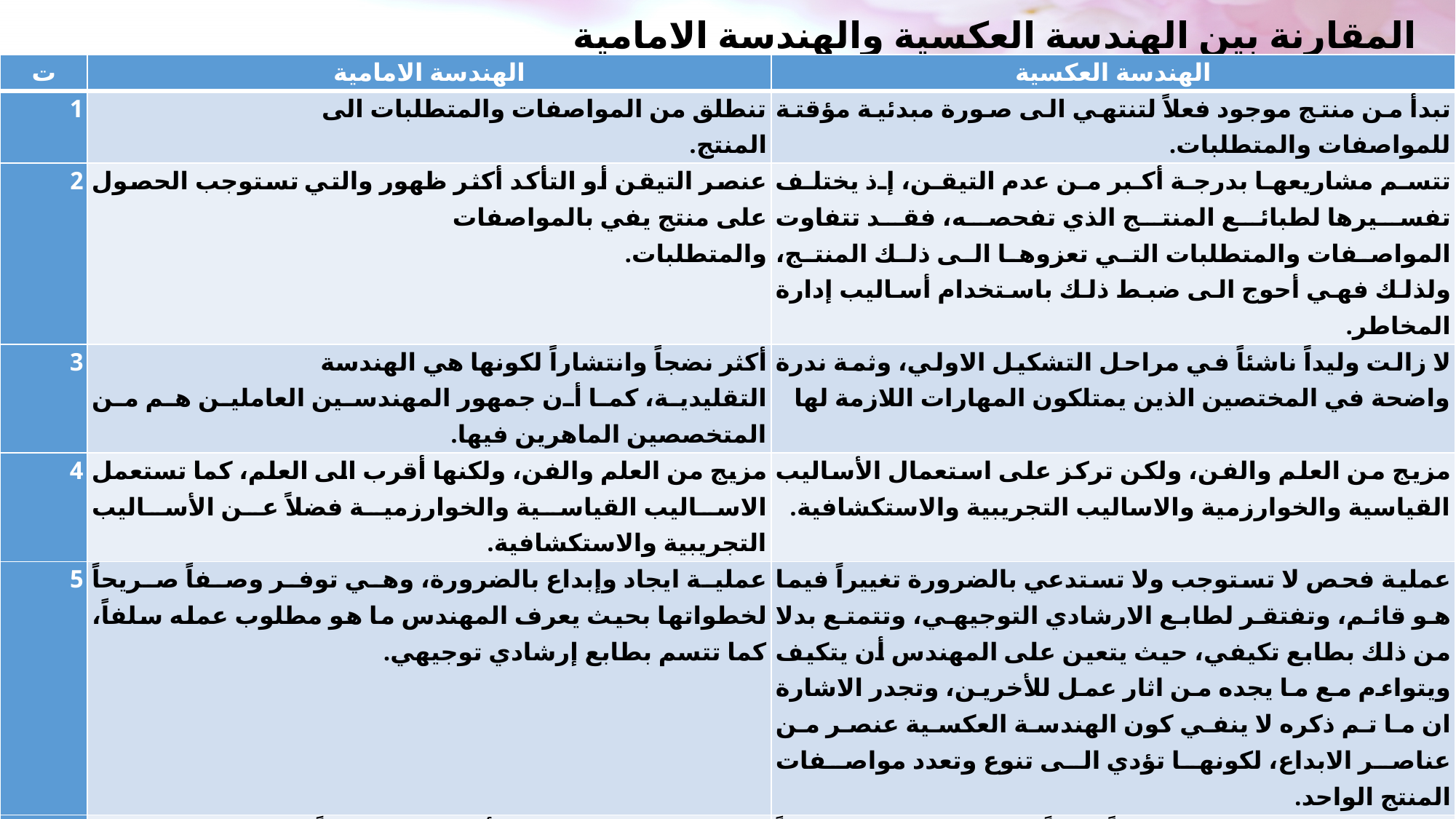

المقارنة بين الهندسة العكسية والهندسة الامامية
| ت | الهندسة الامامية | الهندسة العكسية |
| --- | --- | --- |
| 1 | تنطلق من المواصفات والمتطلبات الى المنتج. | تبدأ من منتج موجود فعلاً لتنتهي الى صورة مبدئية مؤقتة للمواصفات والمتطلبات. |
| 2 | عنصر التيقن أو التأكد أكثر ظهور والتي تستوجب الحصول على منتج يفي بالمواصفات والمتطلبات. | تتسم مشاريعها بدرجة أكبر من عدم التيقن، إذ يختلف تفسيرها لطبائع المنتج الذي تفحصه، فقد تتفاوت المواصفات والمتطلبات التي تعزوها الى ذلك المنتج، ولذلك فهي أحوج الى ضبط ذلك باستخدام أساليب إدارة المخاطر. |
| 3 | أكثر نضجاً وانتشاراً لكونها هي الهندسة التقليدية، كما أن جمهور المهندسين العاملين هم من المتخصصين الماهرين فيها. | لا زالت وليداً ناشئاً في مراحل التشكيل الاولي، وثمة ندرة واضحة في المختصين الذين يمتلكون المهارات اللازمة لها |
| 4 | مزيج من العلم والفن، ولكنها أقرب الى العلم، كما تستعمل الاساليب القياسية والخوارزمية فضلاً عن الأساليب التجريبية والاستكشافية. | مزيج من العلم والفن، ولكن تركز على استعمال الأساليب القياسية والخوارزمية والاساليب التجريبية والاستكشافية. |
| 5 | عملية ايجاد وإبداع بالضرورة، وهي توفر وصفاً صريحاً لخطواتها بحيث يعرف المهندس ما هو مطلوب عمله سلفاً، كما تتسم بطابع إرشادي توجيهي. | عملية فحص لا تستوجب ولا تستدعي بالضرورة تغييراً فيما هو قائم، وتفتقر لطابع الارشادي التوجيهي، وتتمتع بدلا من ذلك بطابع تكيفي، حيث يتعين على المهندس أن يتكيف ويتواءم مع ما يجده من اثار عمل للأخرين، وتجدر الاشارة ان ما تم ذكره لا ينفي كون الهندسة العكسية عنصر من عناصر الابداع، لكونها تؤدي الى تنوع وتعدد مواصفات المنتج الواحد. |
| 6 | النموذج الذي تبنيه يجب أن يكون صحيحاً وكاملا. | النموذج عندها قد يكون ناقصاً معيباً غير مكتمل ولكنه دائماً أفضل من لا شيء. |
| 7 | تحتاج وقت كثير من اجل تكوين النماذج والتصاميم | لا تحتاج الى وقت كبير لغرض انجازها والقيام بأعمالها وقد يصل عامل تفوقهما في السرعة الى زهاء عشر مرات وأحياناً الى مائة مرة. |